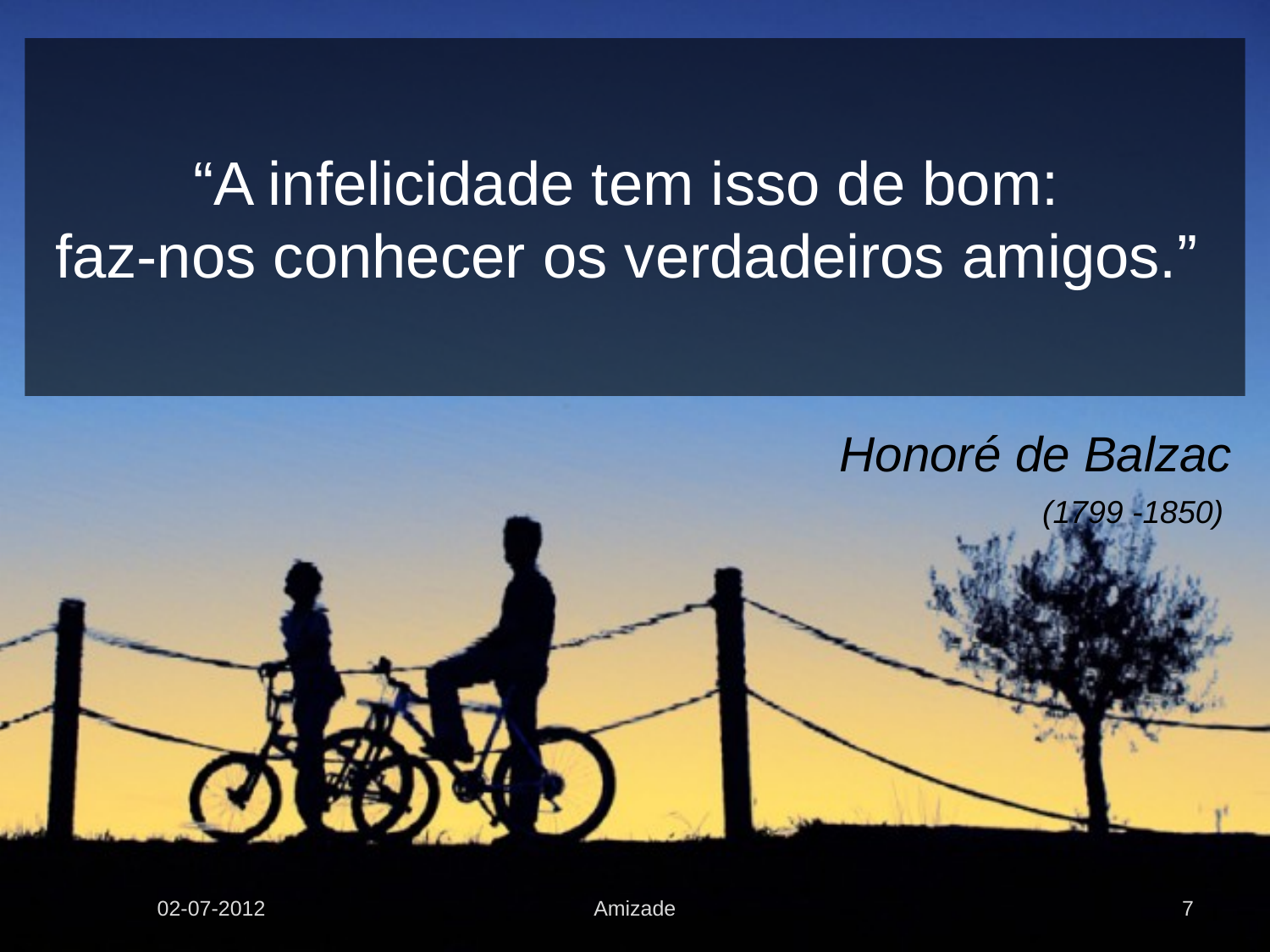

# “A infelicidade tem isso de bom: faz-nos conhecer os verdadeiros amigos.”
Honoré de Balzac
(1799 -1850)
02-07-2012
Amizade
7